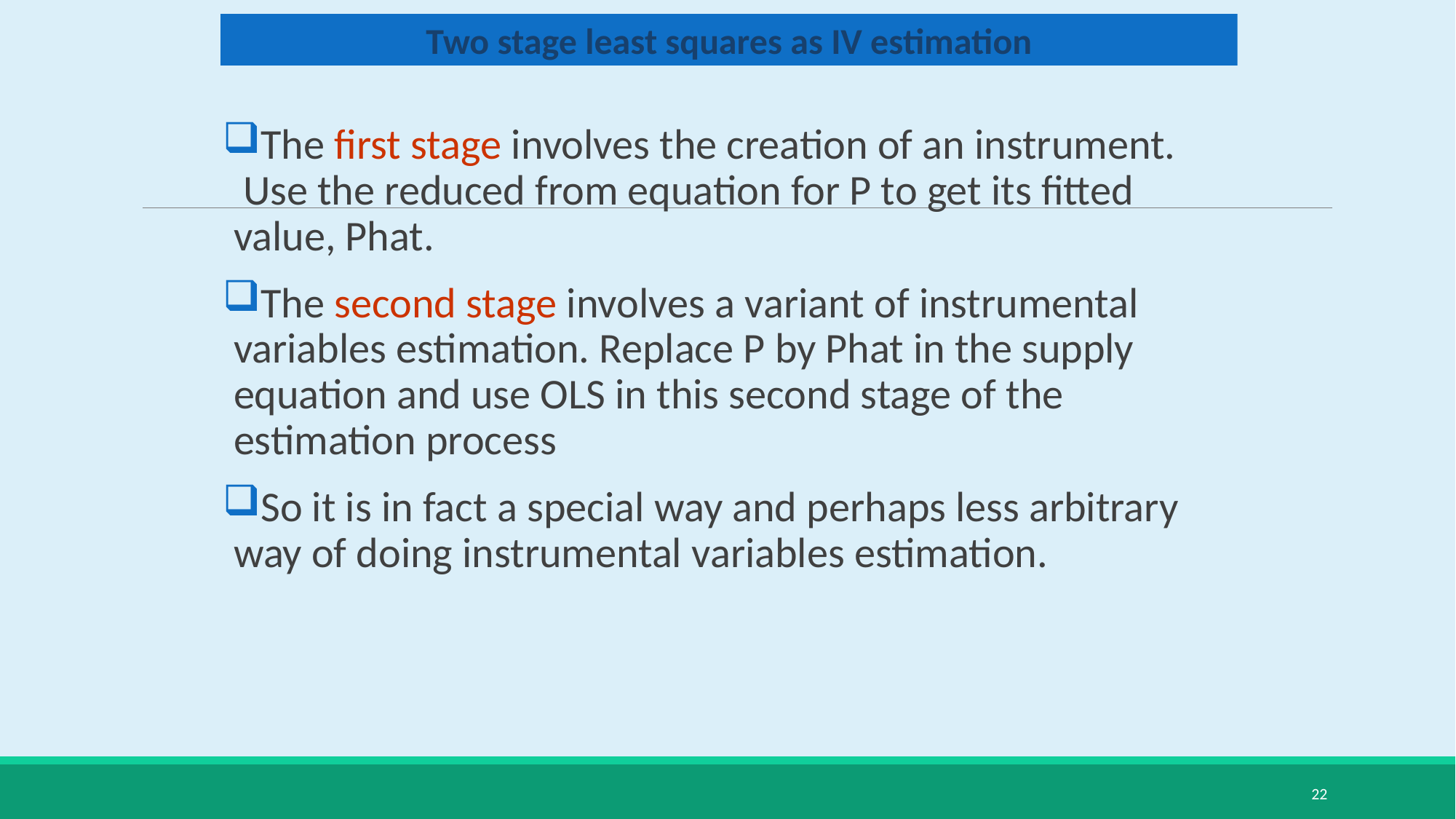

Two stage least squares as IV estimation
The first stage involves the creation of an instrument.  Use the reduced from equation for P to get its fitted value, Phat.
The second stage involves a variant of instrumental variables estimation. Replace P by Phat in the supply equation and use OLS in this second stage of the estimation process
So it is in fact a special way and perhaps less arbitrary way of doing instrumental variables estimation.

22